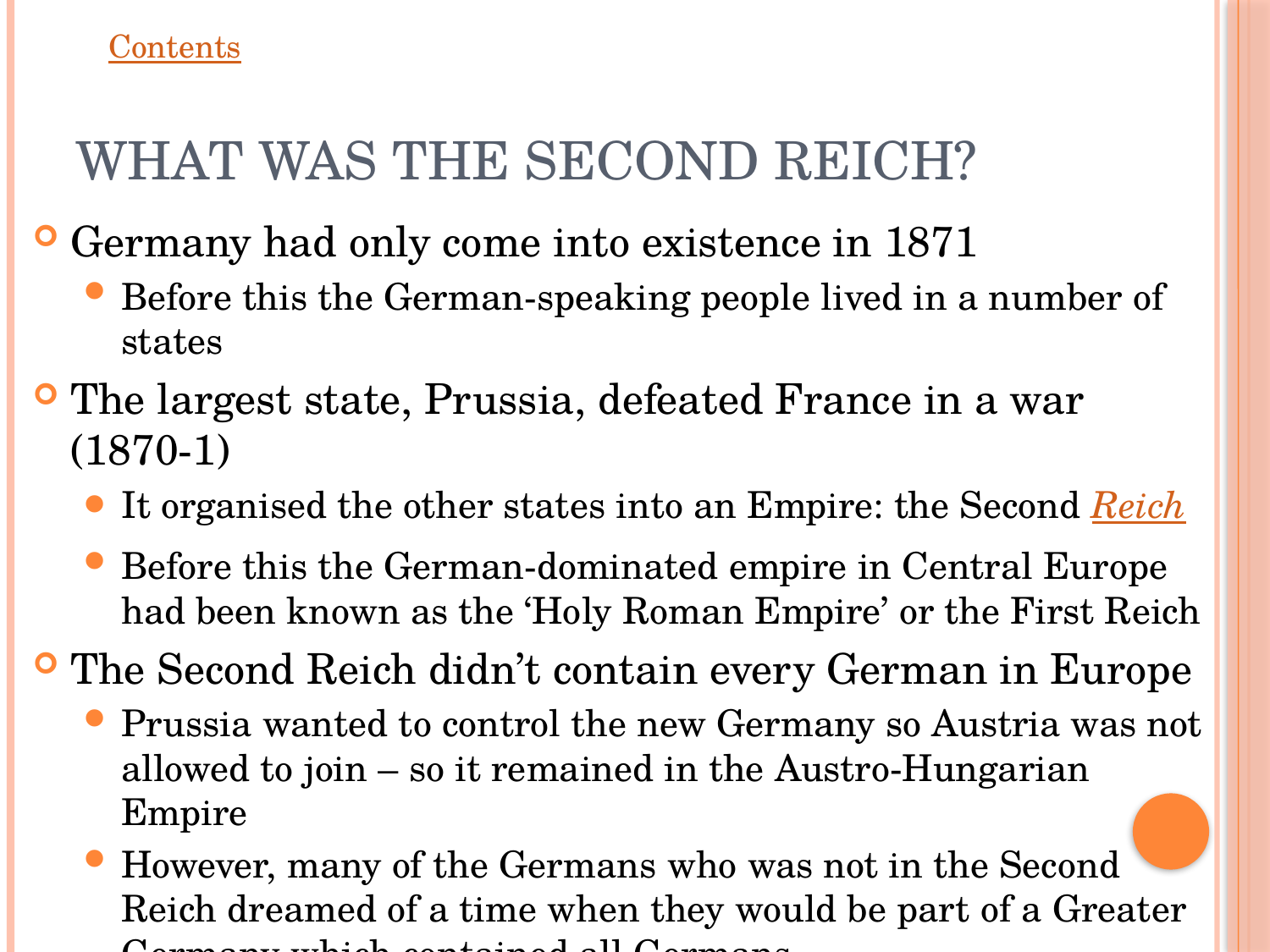

# What was the Second Reich?
Germany had only come into existence in 1871
Before this the German-speaking people lived in a number of states
The largest state, Prussia, defeated France in a war (1870-1)
It organised the other states into an Empire: the Second Reich
Before this the German-dominated empire in Central Europe had been known as the ‘Holy Roman Empire’ or the First Reich
The Second Reich didn’t contain every German in Europe
Prussia wanted to control the new Germany so Austria was not allowed to join – so it remained in the Austro-Hungarian Empire
However, many of the Germans who was not in the Second Reich dreamed of a time when they would be part of a Greater Germany which contained all Germans